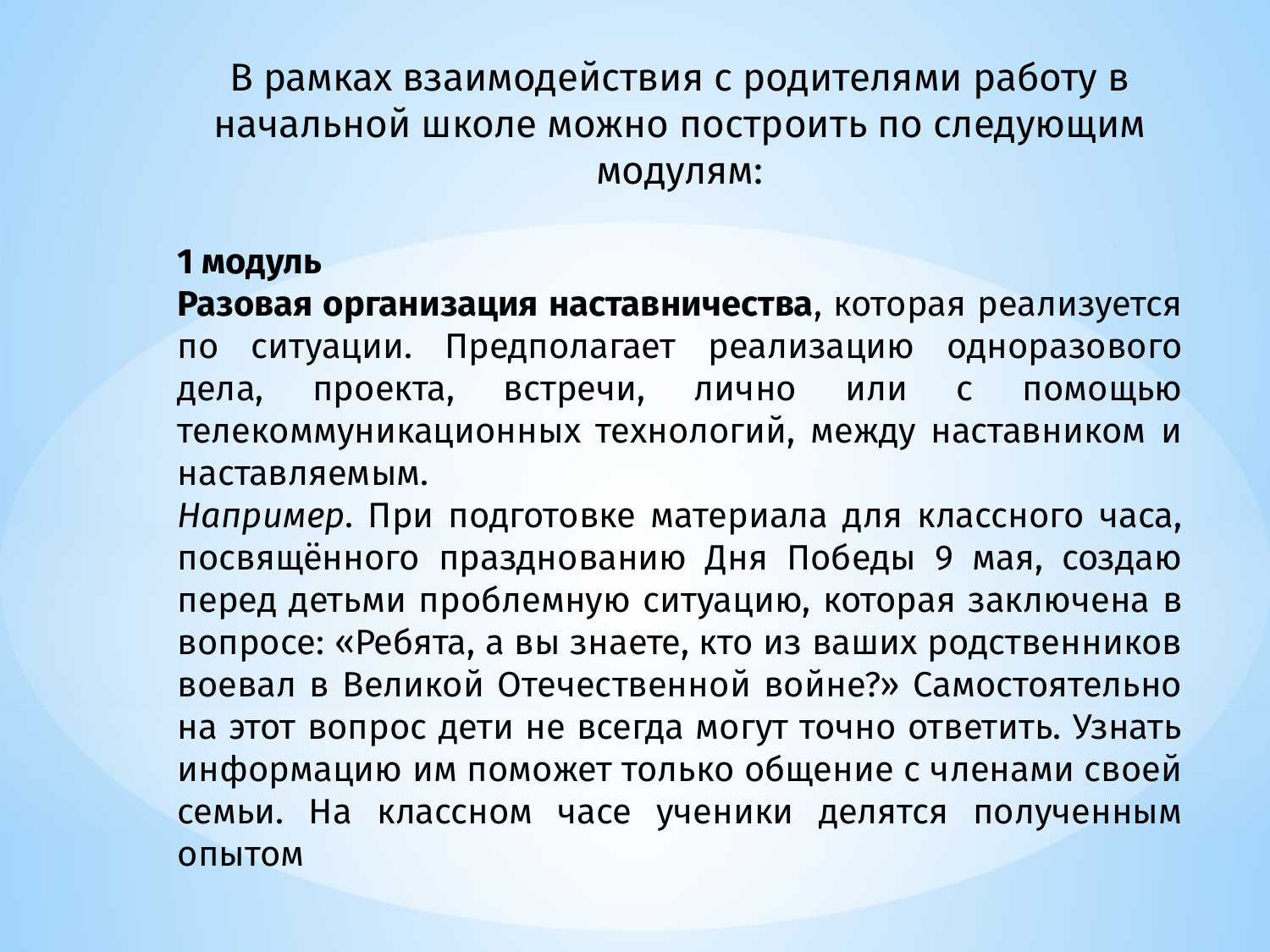

В рамках взаимодействия с родителями работу в начальной школе можно построить по следующим модулям:

1 модуль
Разовая организация наставничества, которая реализуется по ситуации. Предполагает реализацию одноразового дела, проекта, встречи, лично или с помощью телекоммуникационных технологий, между наставником и наставляемым.
Например. При подготовке материала для классного часа, посвящённого празднованию Дня Победы 9 мая, создаю перед детьми проблемную ситуацию, которая заключена в вопросе: «Ребята, а вы знаете, кто из ваших родственников воевал в Великой Отечественной войне?» Самостоятельно на этот вопрос дети не всегда могут точно ответить. Узнать информацию им поможет только общение с членами своей семьи. На классном часе ученики делятся полученным опытом